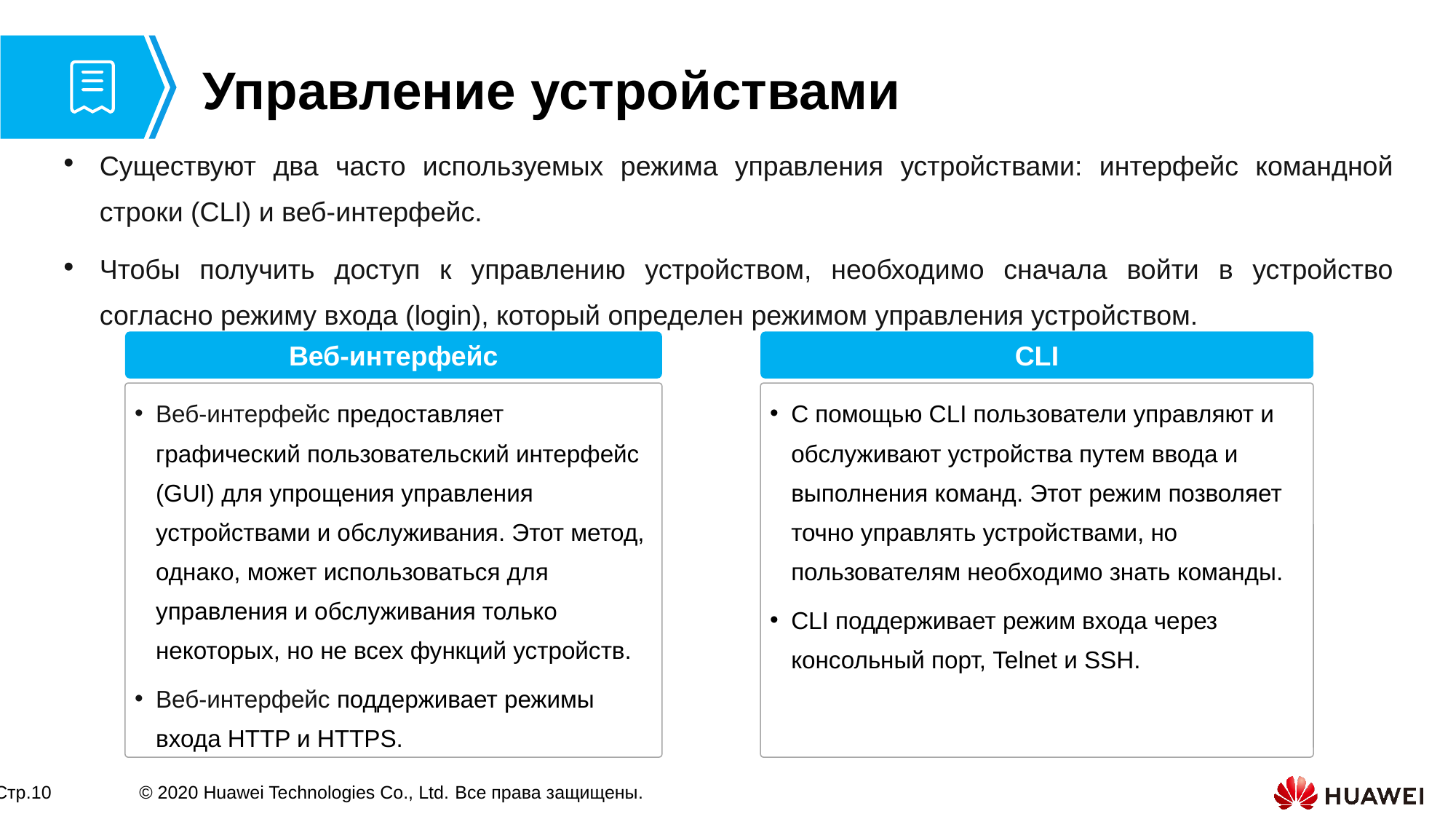

# Управление устройствами
Существуют два часто используемых режима управления устройствами: интерфейс командной строки (CLI) и веб-интерфейс.
Чтобы получить доступ к управлению устройством, необходимо сначала войти в устройство согласно режиму входа (login), который определен режимом управления устройством.
Веб-интерфейс
CLI
Веб-интерфейс предоставляет графический пользовательский интерфейс (GUI) для упрощения управления устройствами и обслуживания. Этот метод, однако, может использоваться для управления и обслуживания только некоторых, но не всех функций устройств.
Веб-интерфейс поддерживает режимы входа HTTP и HTTPS.

С помощью CLI пользователи управляют и обслуживают устройства путем ввода и выполнения команд. Этот режим позволяет точно управлять устройствами, но пользователям необходимо знать команды.
CLI поддерживает режим входа через консольный порт, Telnet и SSH.